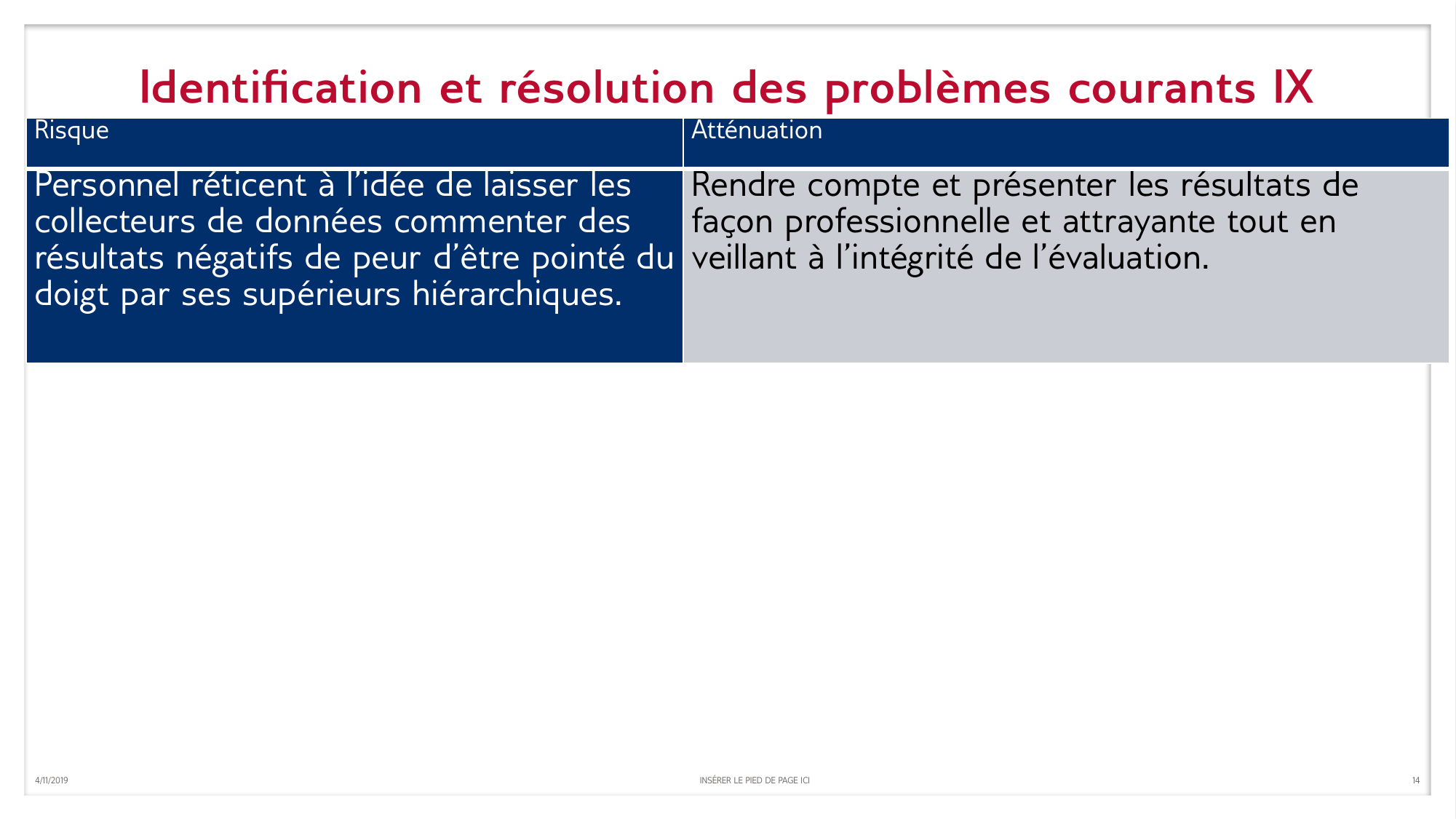

4/11/2019
                    INSÉRER LE PIED DE PAGE ICI
14
# Identification et résolution des problèmes courants IX
| Risque | Atténuation |
| --- | --- |
| Personnel réticent à l’idée de laisser les collecteurs de données commenter des résultats négatifs de peur d’être pointé du doigt par ses supérieurs hiérarchiques. | Rendre compte et présenter les résultats de façon professionnelle et attrayante tout en veillant à l’intégrité de l’évaluation. |